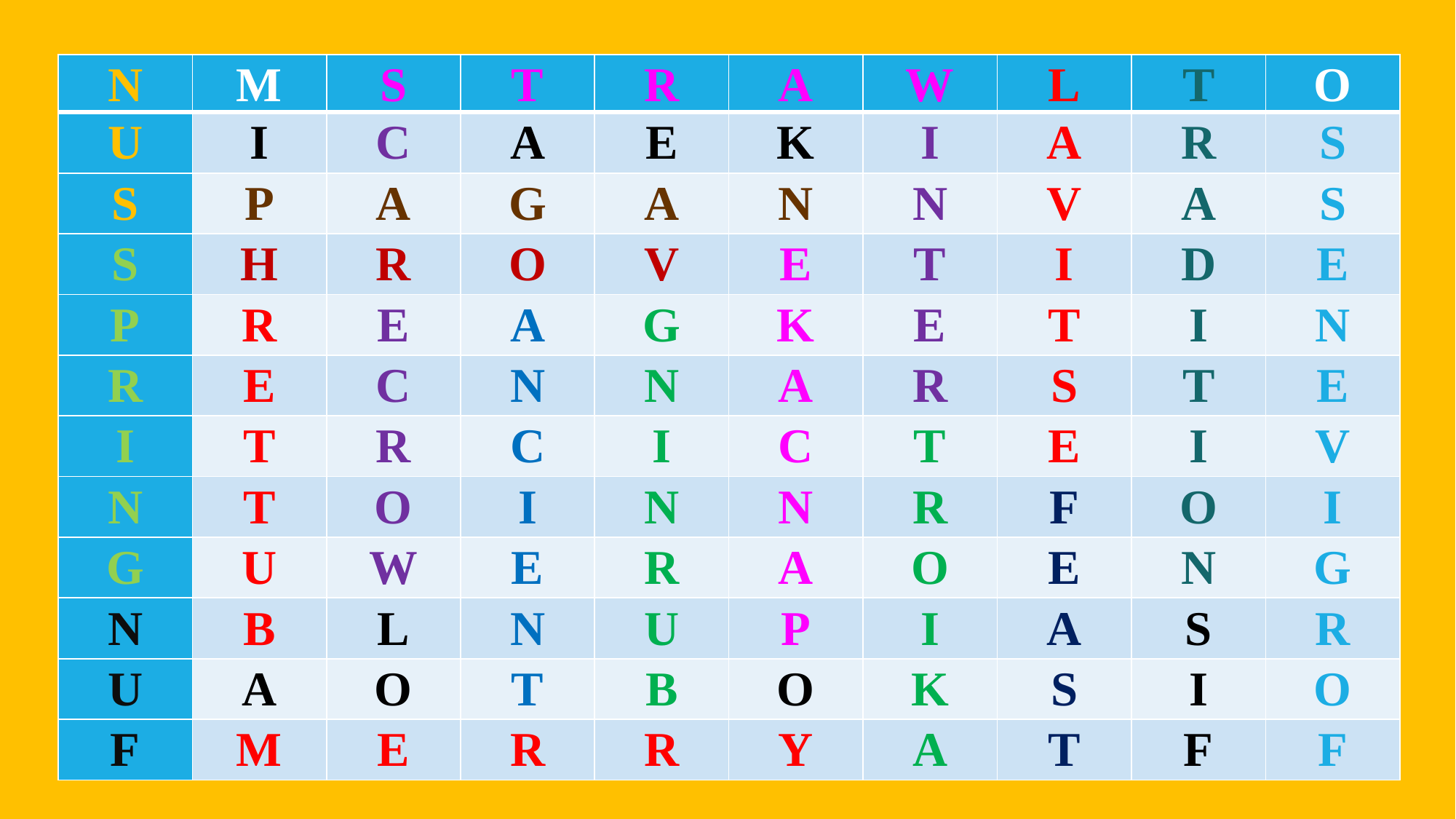

| N | M | S | T | R | A | W | L | T | O |
| --- | --- | --- | --- | --- | --- | --- | --- | --- | --- |
| U | I | C | A | E | K | I | A | R | S |
| S | P | A | G | A | N | N | V | A | S |
| S | H | R | O | V | E | T | I | D | E |
| P | R | E | A | G | K | E | T | I | N |
| R | E | C | N | N | A | R | S | T | E |
| I | T | R | C | I | C | T | E | I | V |
| N | T | O | I | N | N | R | F | O | I |
| G | U | W | E | R | A | O | E | N | G |
| N | B | L | N | U | P | I | A | S | R |
| U | A | O | T | B | O | K | S | I | O |
| F | M | E | R | R | Y | A | T | F | F |